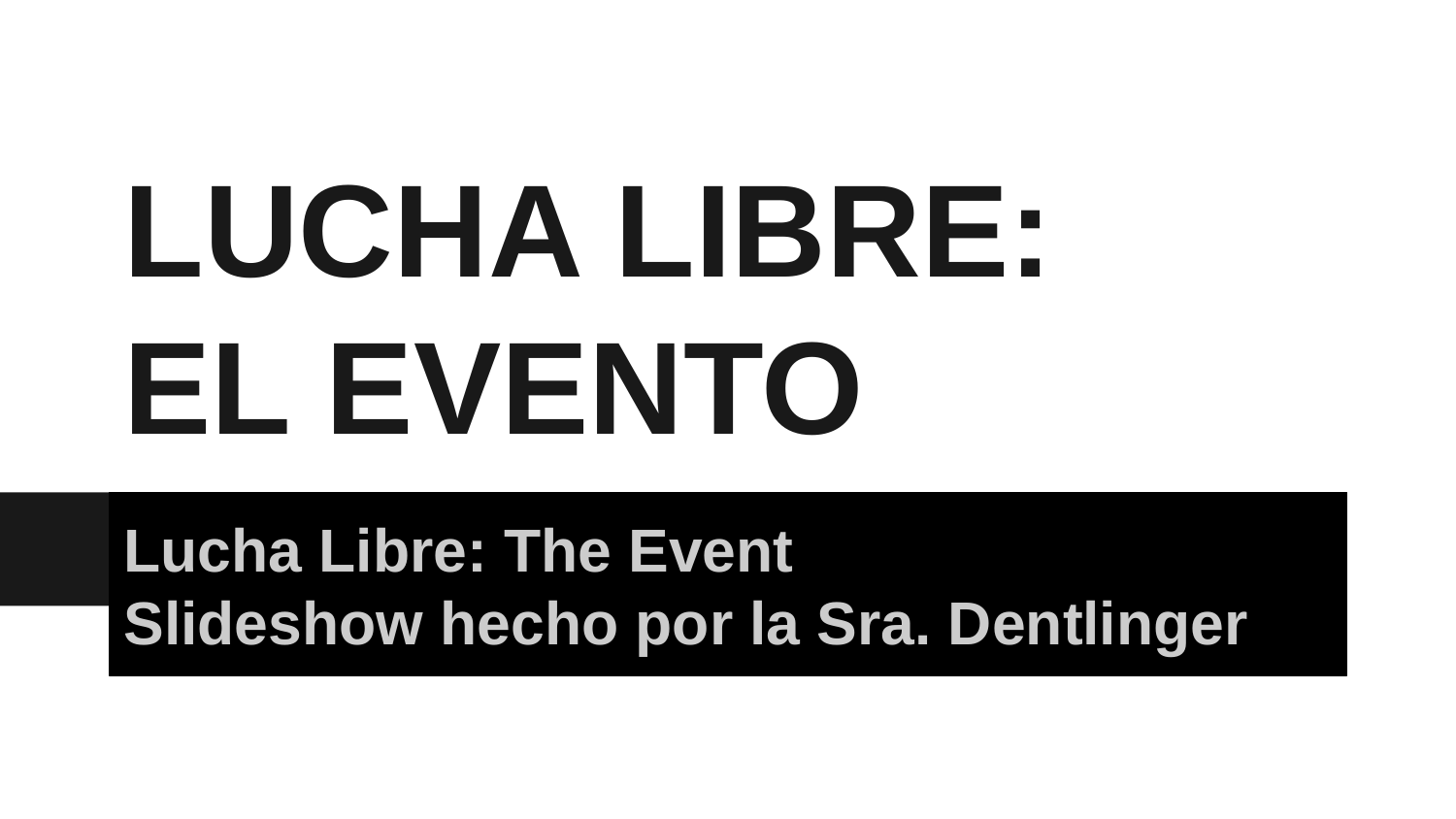

# LUCHA LIBRE:
EL EVENTO
Lucha Libre: The Event
Slideshow hecho por la Sra. Dentlinger